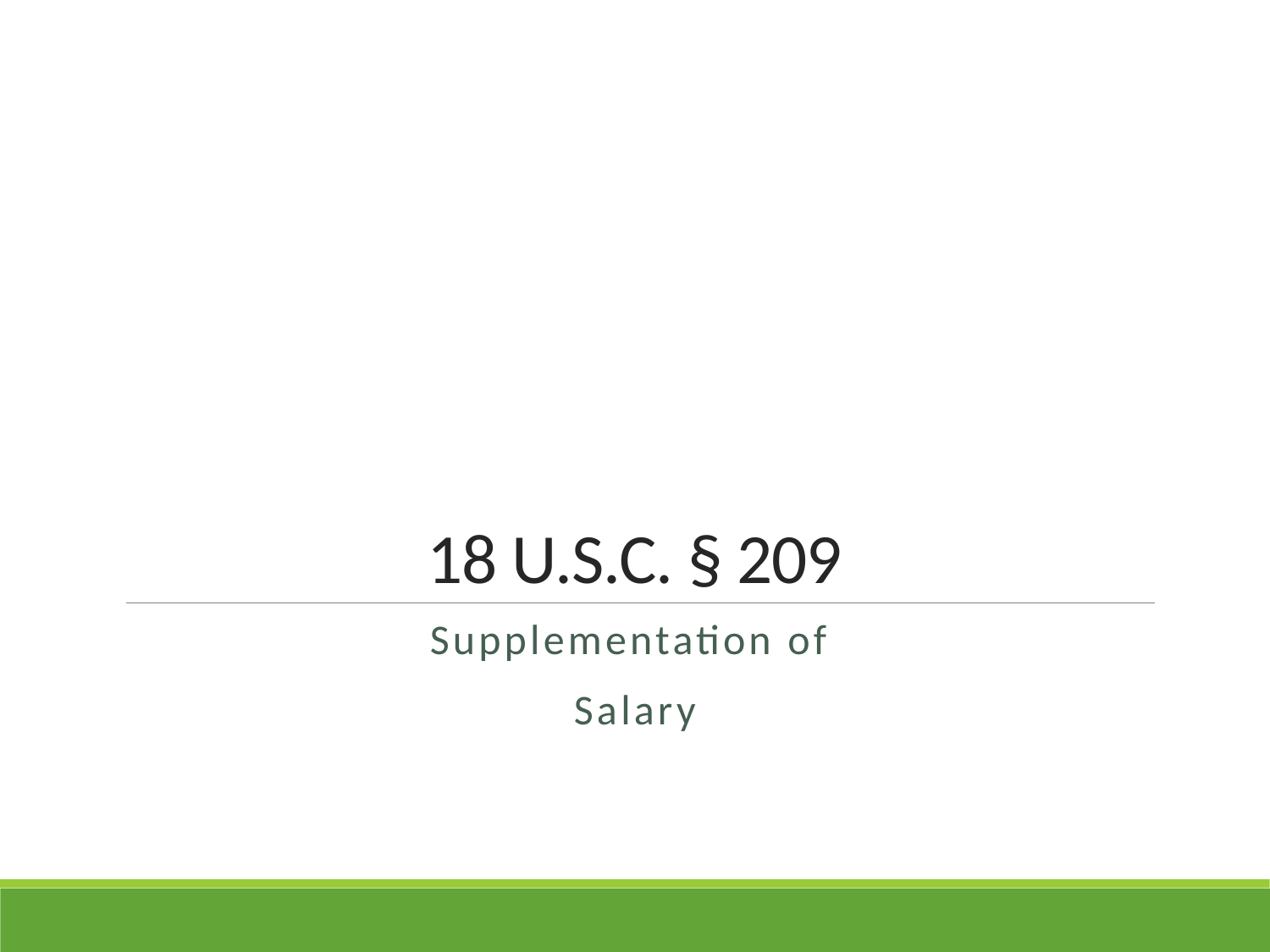

# 18 U.S.C. § 209
Supplementation of
Salary